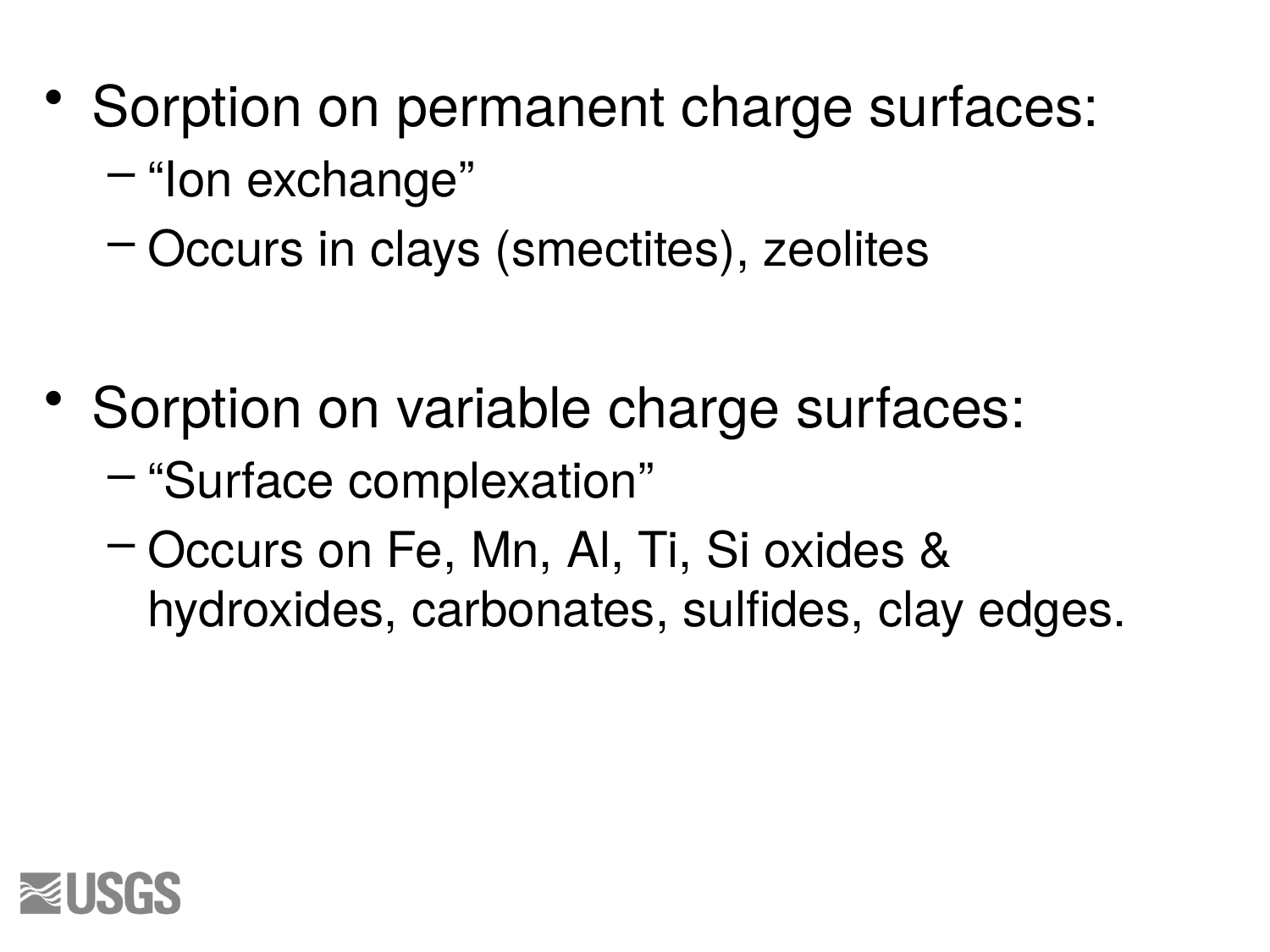

Sorption on permanent charge surfaces:
“Ion exchange”
Occurs in clays (smectites), zeolites

Sorption on variable charge surfaces:
“Surface complexation”
Occurs on Fe, Mn, Al, Ti, Si oxides & hydroxides, carbonates, sulfides, clay edges.